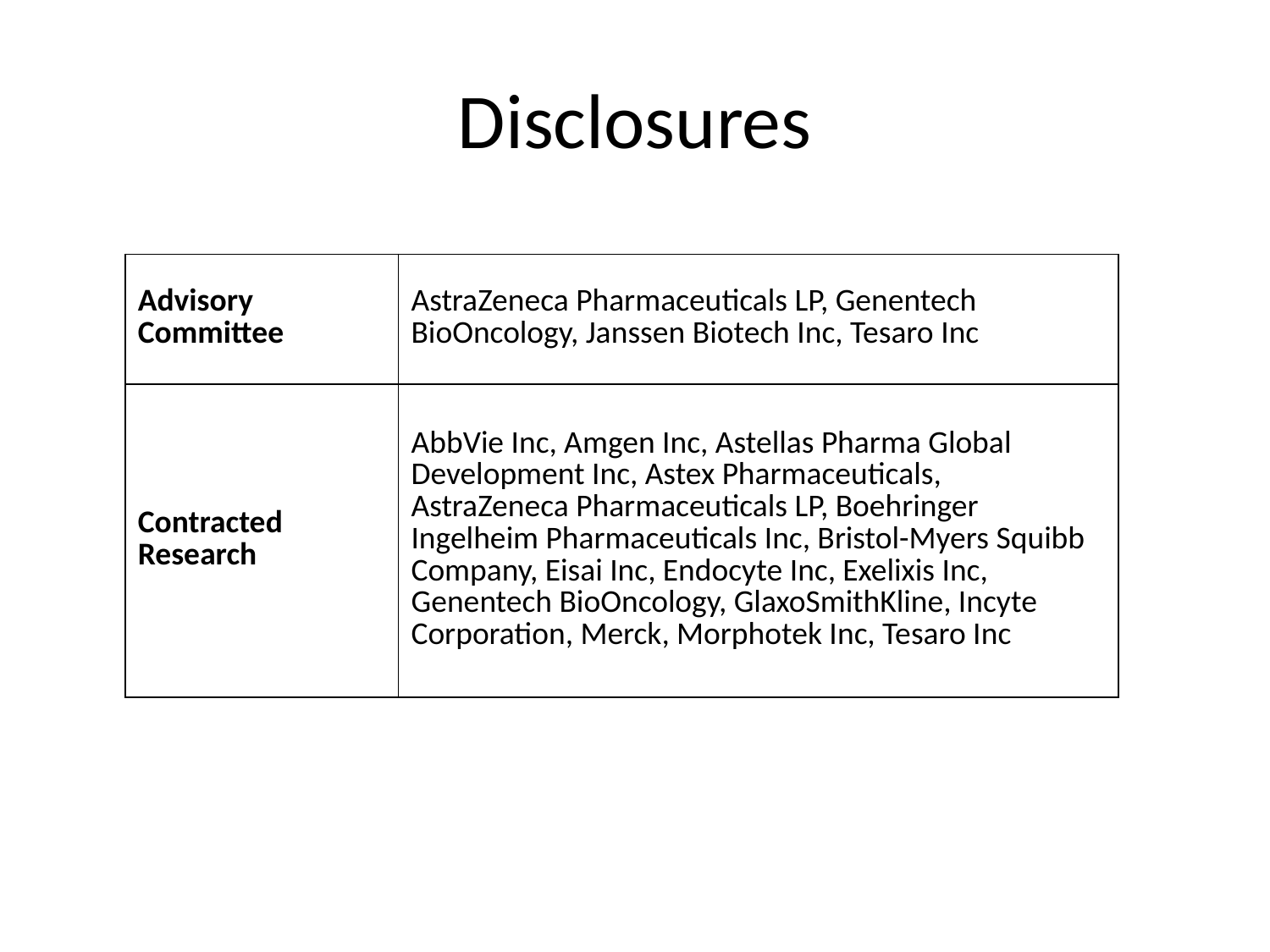

# Disclosures
| Advisory Committee | AstraZeneca Pharmaceuticals LP, Genentech BioOncology, Janssen Biotech Inc, Tesaro Inc |
| --- | --- |
| Contracted Research | AbbVie Inc, Amgen Inc, Astellas Pharma Global Development Inc, Astex Pharmaceuticals, AstraZeneca Pharmaceuticals LP, Boehringer Ingelheim Pharmaceuticals Inc, Bristol-Myers Squibb Company, Eisai Inc, Endocyte Inc, Exelixis Inc, Genentech BioOncology, GlaxoSmithKline, Incyte Corporation, Merck, Morphotek Inc, Tesaro Inc |